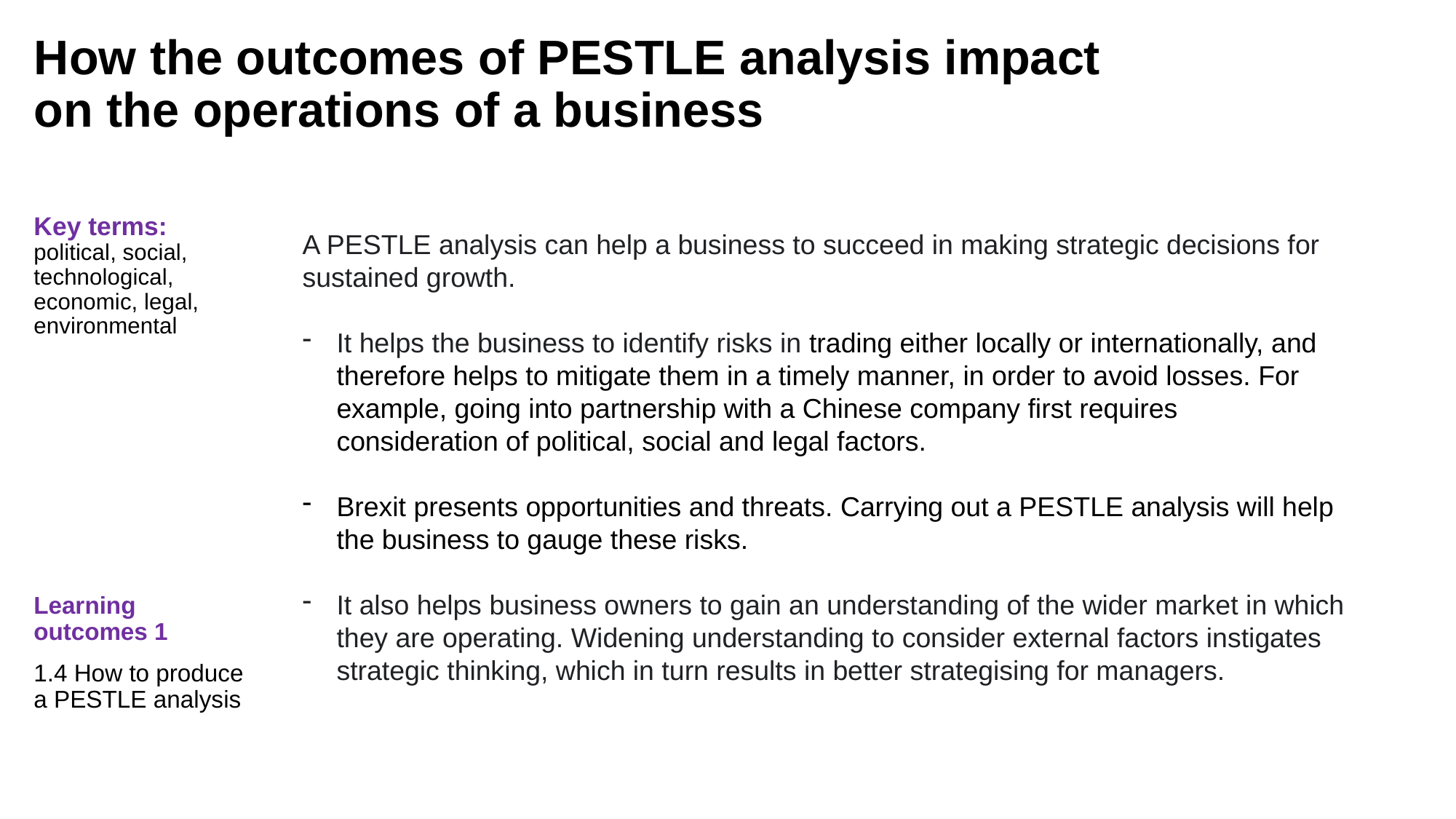

How the outcomes of PESTLE analysis impact on the operations of a business

Key terms:
political, social, technological, economic, legal, environmental

Learning outcomes 1
1.4 How to produce a PESTLE analysis

A PESTLE analysis can help a business to succeed in making strategic decisions for sustained growth.

It helps the business to identify risks in trading either locally or internationally, and therefore helps to mitigate them in a timely manner, in order to avoid losses. For example, going into partnership with a Chinese company first requires consideration of political, social and legal factors.

Brexit presents opportunities and threats. Carrying out a PESTLE analysis will help the business to gauge these risks.

It also helps business owners to gain an understanding of the wider market in which they are operating. Widening understanding to consider external factors instigates strategic thinking, which in turn results in better strategising for managers.